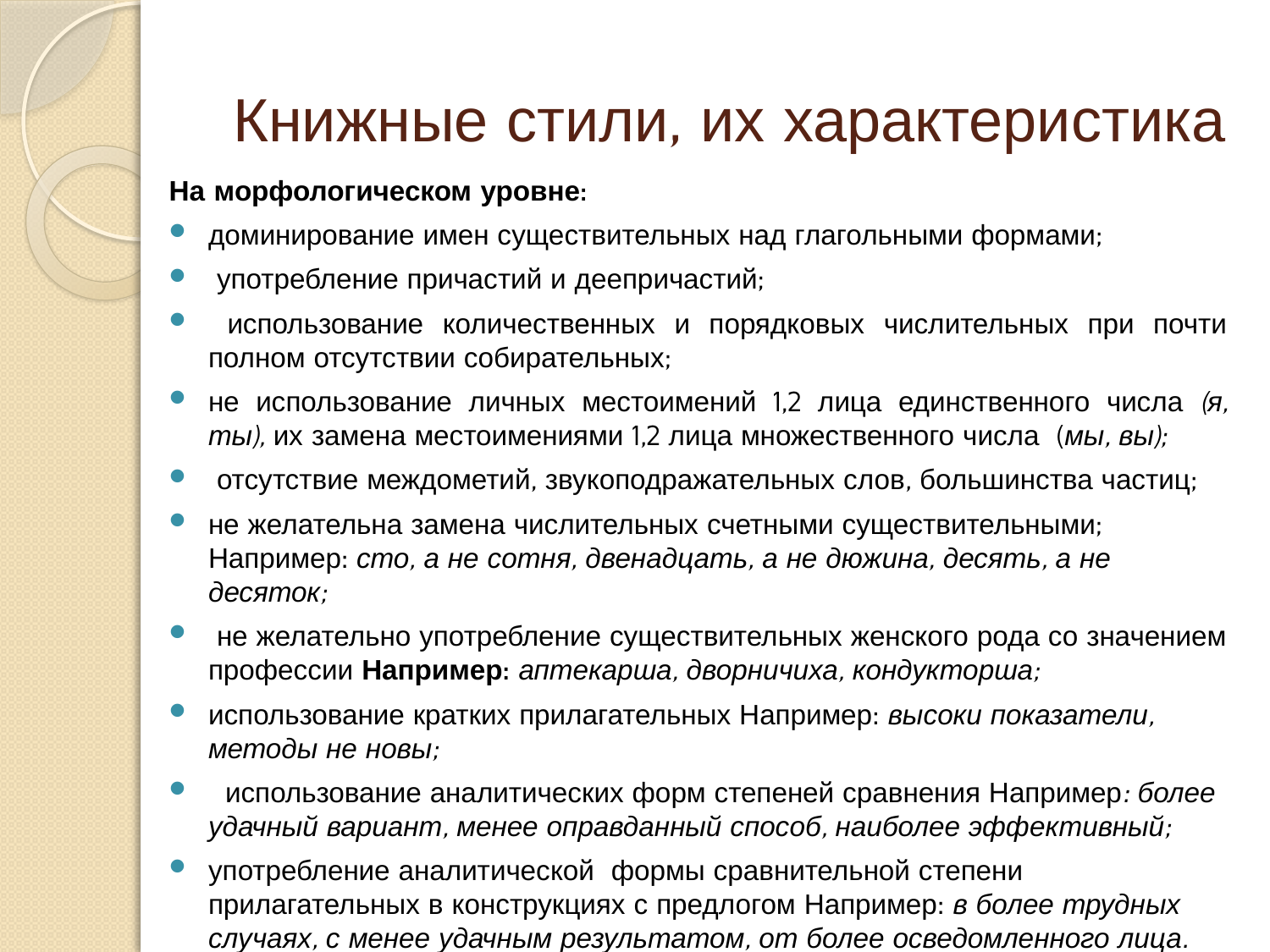

# Книжные стили, их характеристика
На морфологическом уровне:
доминирование имен существительных над глагольными формами;
 употребление причастий и деепричастий;
 использование количественных и порядковых числительных при почти полном отсутствии собирательных;
не использование личных местоимений 1,2 лица единственного числа (я, ты), их замена местоимениями 1,2 лица множественного числа  (мы, вы);
 отсутствие междометий, звукоподражательных слов, большинства частиц;
не желательна замена числительных счетными существительными; Например: сто, а не сотня, двенадцать, а не дюжина, десять, а не десяток;
 не желательно употребление существительных женского рода со значением профессии Например: аптекарша, дворничиха, кондукторша;
использование кратких прилагательных Например: высоки показатели, методы не новы;
  использование аналитических форм степеней сравнения Например: более удачный вариант, менее оправданный способ, наиболее эффективный;
употребление аналитической  формы сравнительной степени прилагательных в конструкциях с предлогом Например: в более трудных случаях, с менее удачным результатом, от более осведомленного лица.